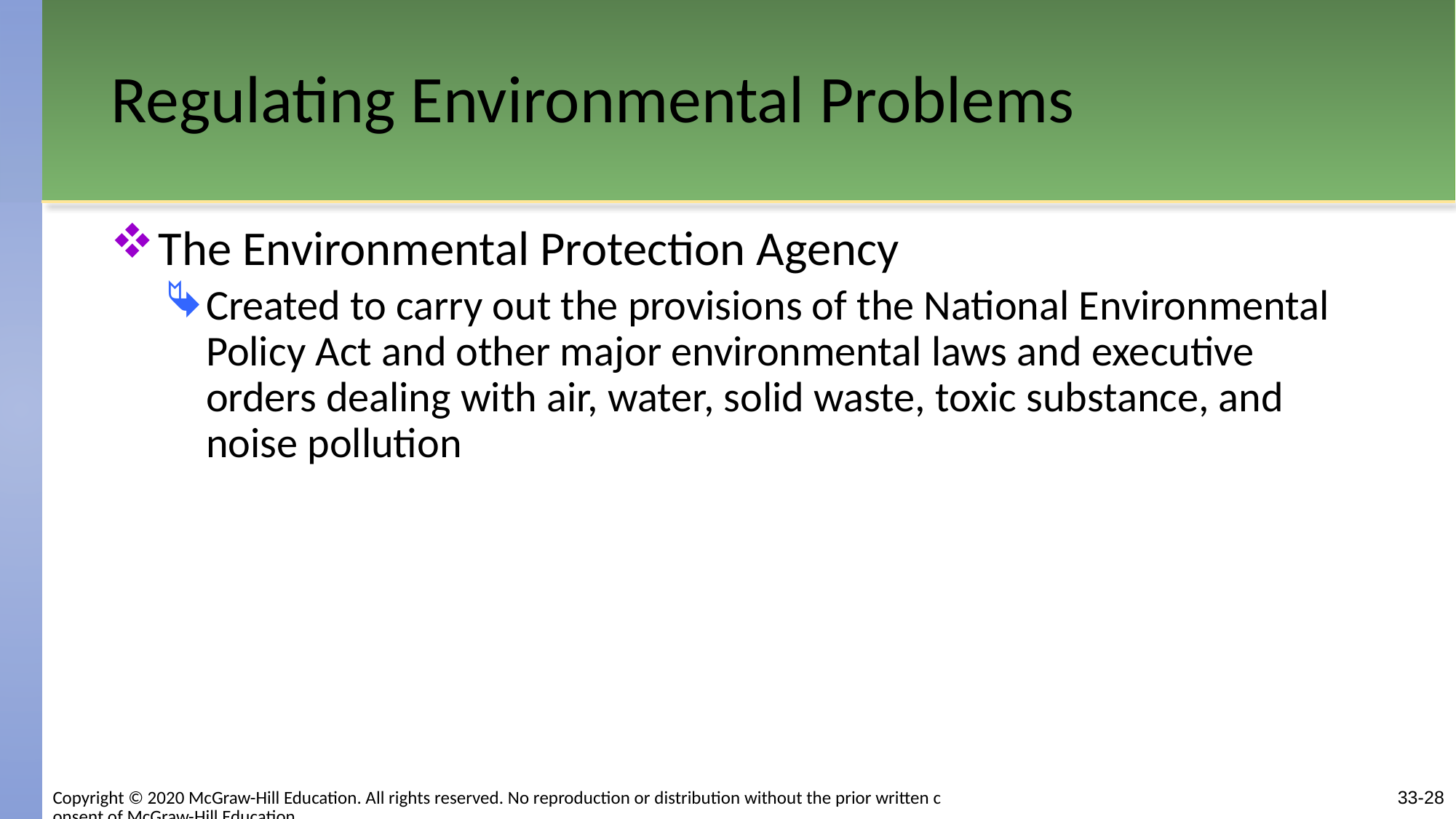

# Regulating Environmental Problems
The Environmental Protection Agency
Created to carry out the provisions of the National Environmental Policy Act and other major environmental laws and executive orders dealing with air, water, solid waste, toxic substance, and noise pollution
Copyright © 2020 McGraw-Hill Education. All rights reserved. No reproduction or distribution without the prior written consent of McGraw-Hill Education.
33-28